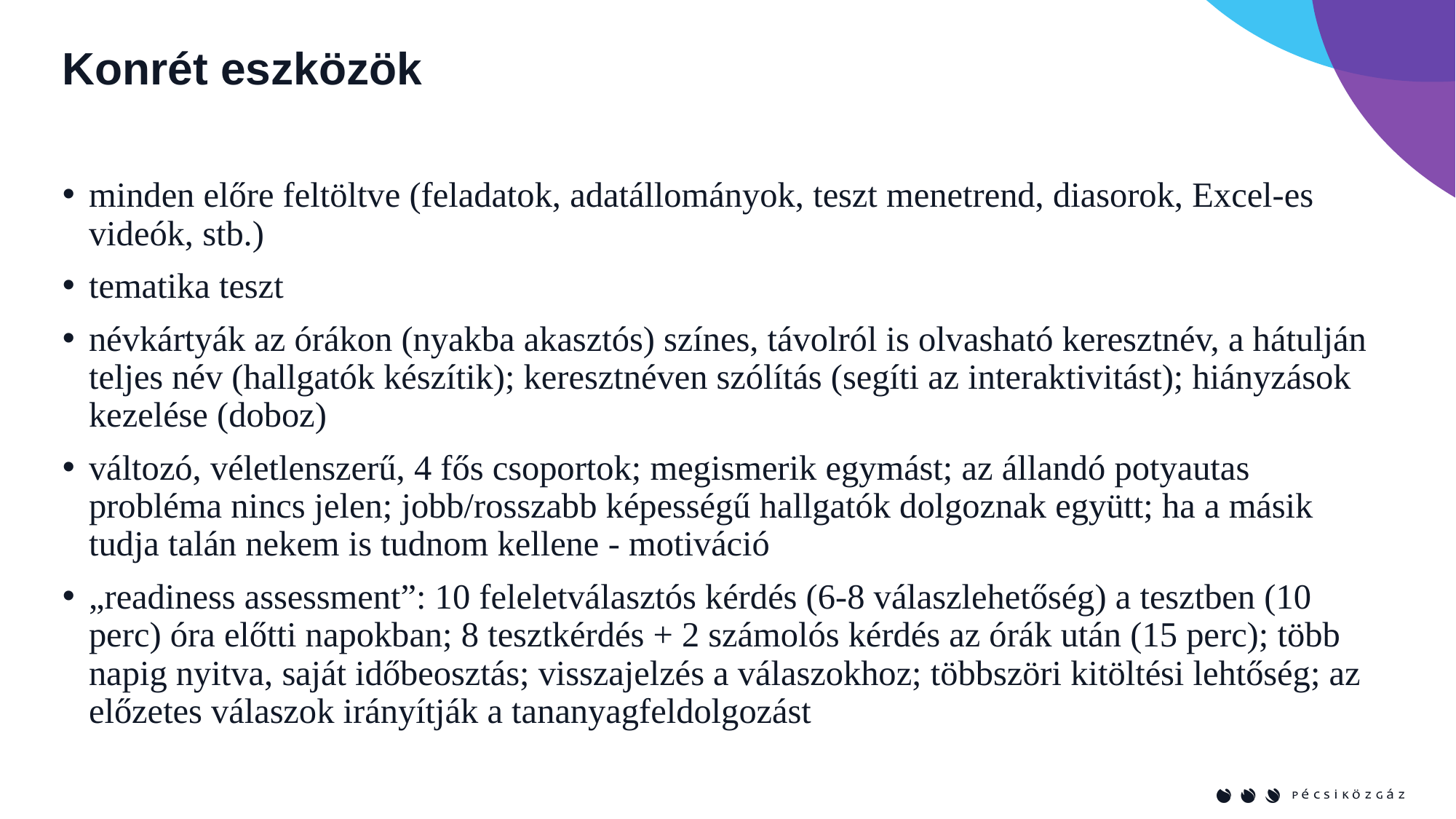

# Konrét eszközök
minden előre feltöltve (feladatok, adatállományok, teszt menetrend, diasorok, Excel-es videók, stb.)
tematika teszt
névkártyák az órákon (nyakba akasztós) színes, távolról is olvasható keresztnév, a hátulján teljes név (hallgatók készítik); keresztnéven szólítás (segíti az interaktivitást); hiányzások kezelése (doboz)
változó, véletlenszerű, 4 fős csoportok; megismerik egymást; az állandó potyautas probléma nincs jelen; jobb/rosszabb képességű hallgatók dolgoznak együtt; ha a másik tudja talán nekem is tudnom kellene - motiváció
„readiness assessment”: 10 feleletválasztós kérdés (6-8 válaszlehetőség) a tesztben (10 perc) óra előtti napokban; 8 tesztkérdés + 2 számolós kérdés az órák után (15 perc); több napig nyitva, saját időbeosztás; visszajelzés a válaszokhoz; többszöri kitöltési lehtőség; az előzetes válaszok irányítják a tananyagfeldolgozást